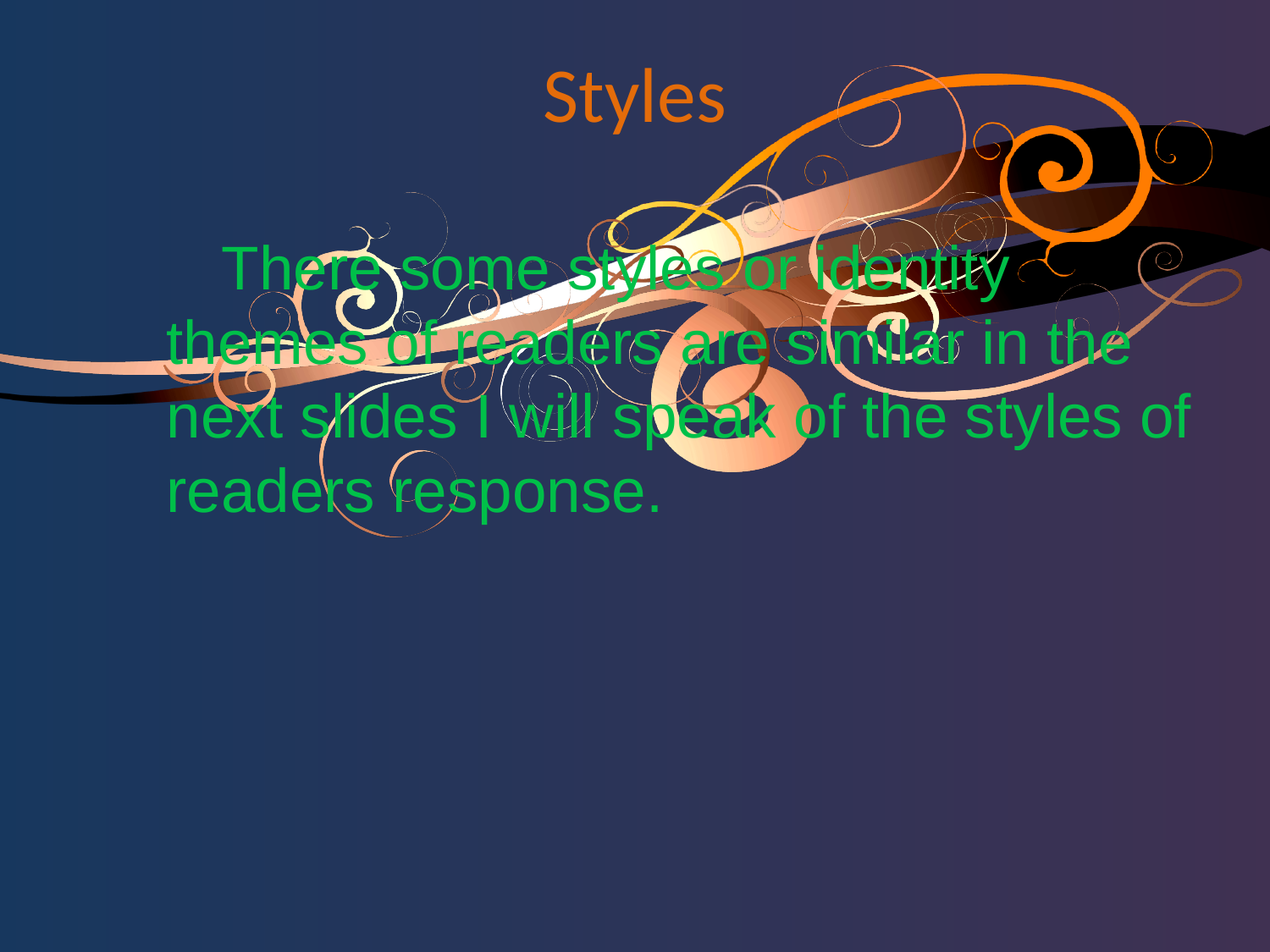

# Styles
      There some styles or identity themes of readers are similar in the next slides I will speak of the styles of readers response.